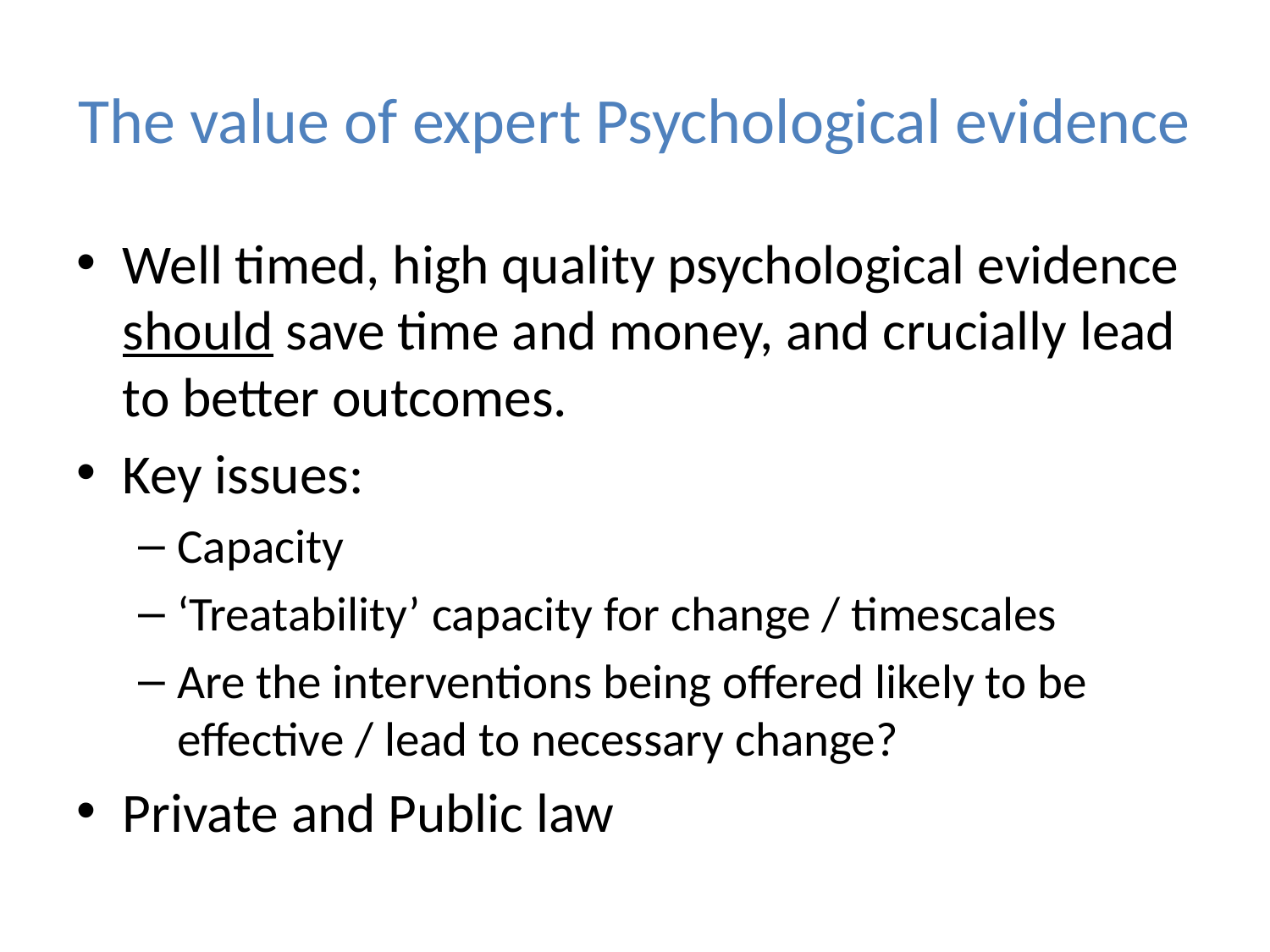

# The value of expert Psychological evidence
Well timed, high quality psychological evidence should save time and money, and crucially lead to better outcomes.
Key issues:
Capacity
‘Treatability’ capacity for change / timescales
Are the interventions being offered likely to be effective / lead to necessary change?
Private and Public law